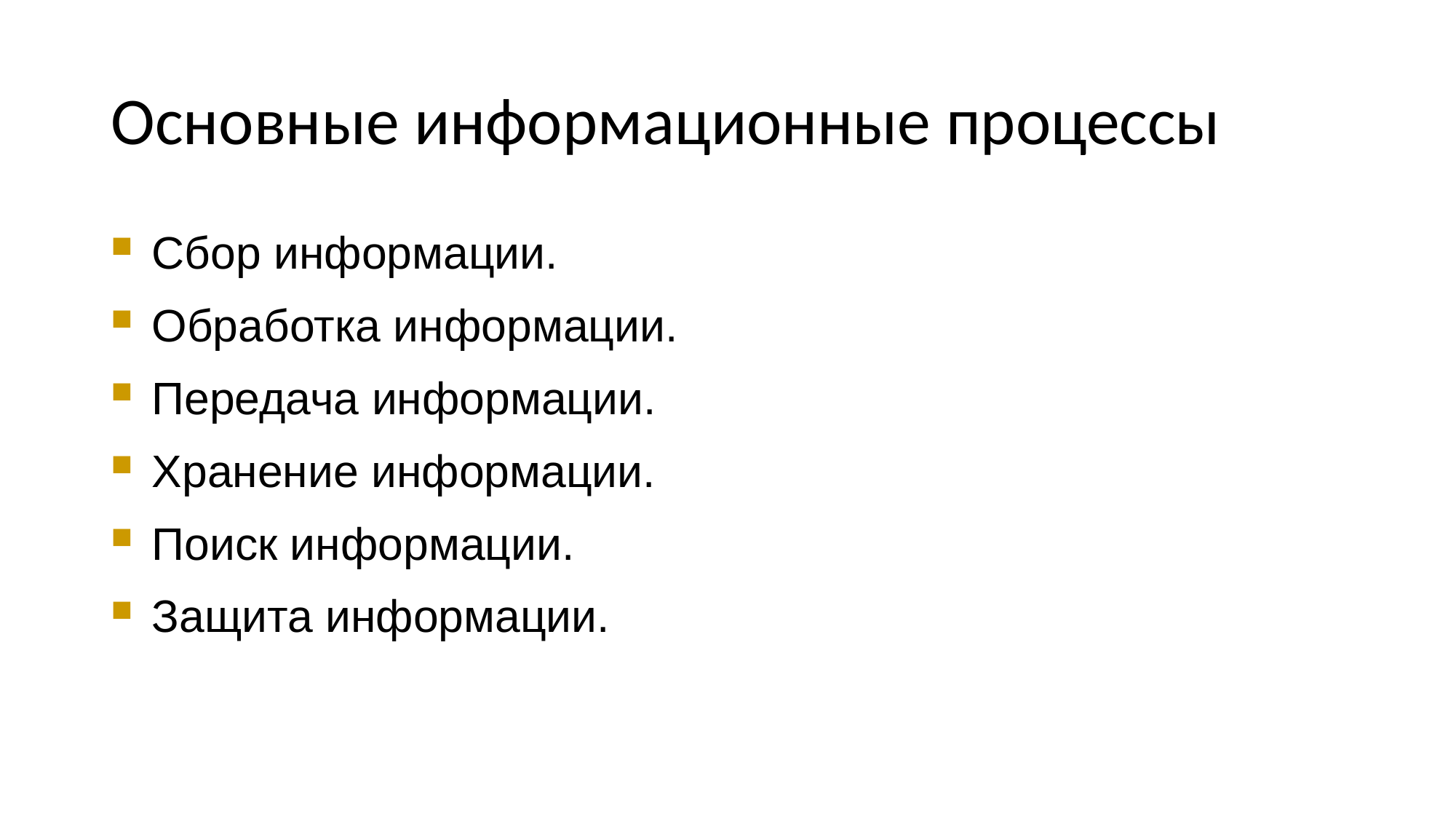

# Основные информационные процессы
Сбор информации.
Обработка информации.
Передача информации.
Хранение информации.
Поиск информации.
Защита информации.